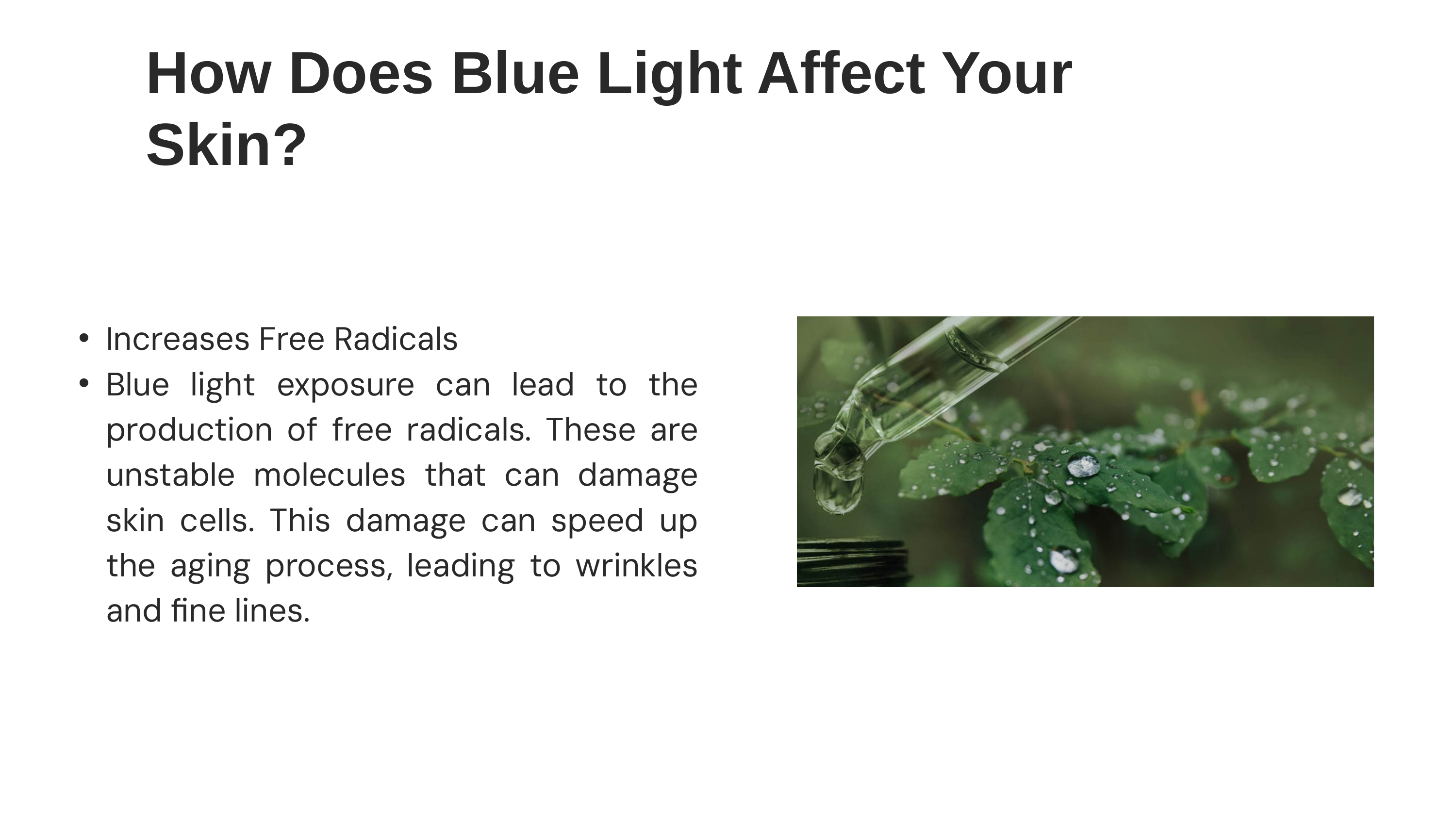

How Does Blue Light Affect Your Skin?

Increases Free Radicals
Blue light exposure can lead to the production of free radicals. These are unstable molecules that can damage skin cells. This damage can speed up the aging process, leading to wrinkles and fine lines.